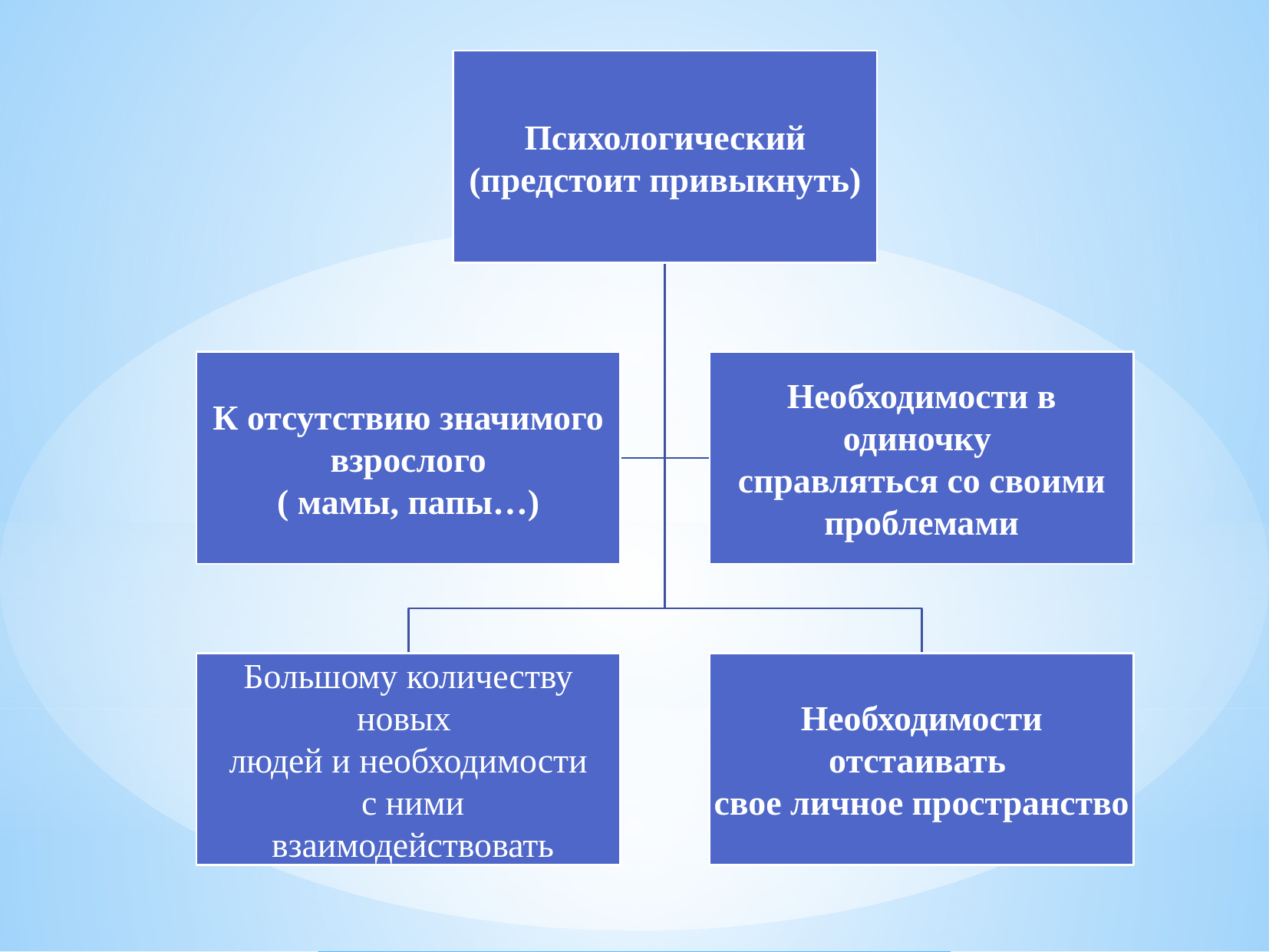

Психологический
(предстоит привыкнуть)
Большому количеству новых
людей и необходимости
 с ними
 взаимодействовать
Необходимости отстаивать
свое личное пространство
К отсутствию значимого
 взрослого
( мамы, папы…)
Необходимости в одиночку
справляться со своими
проблемами